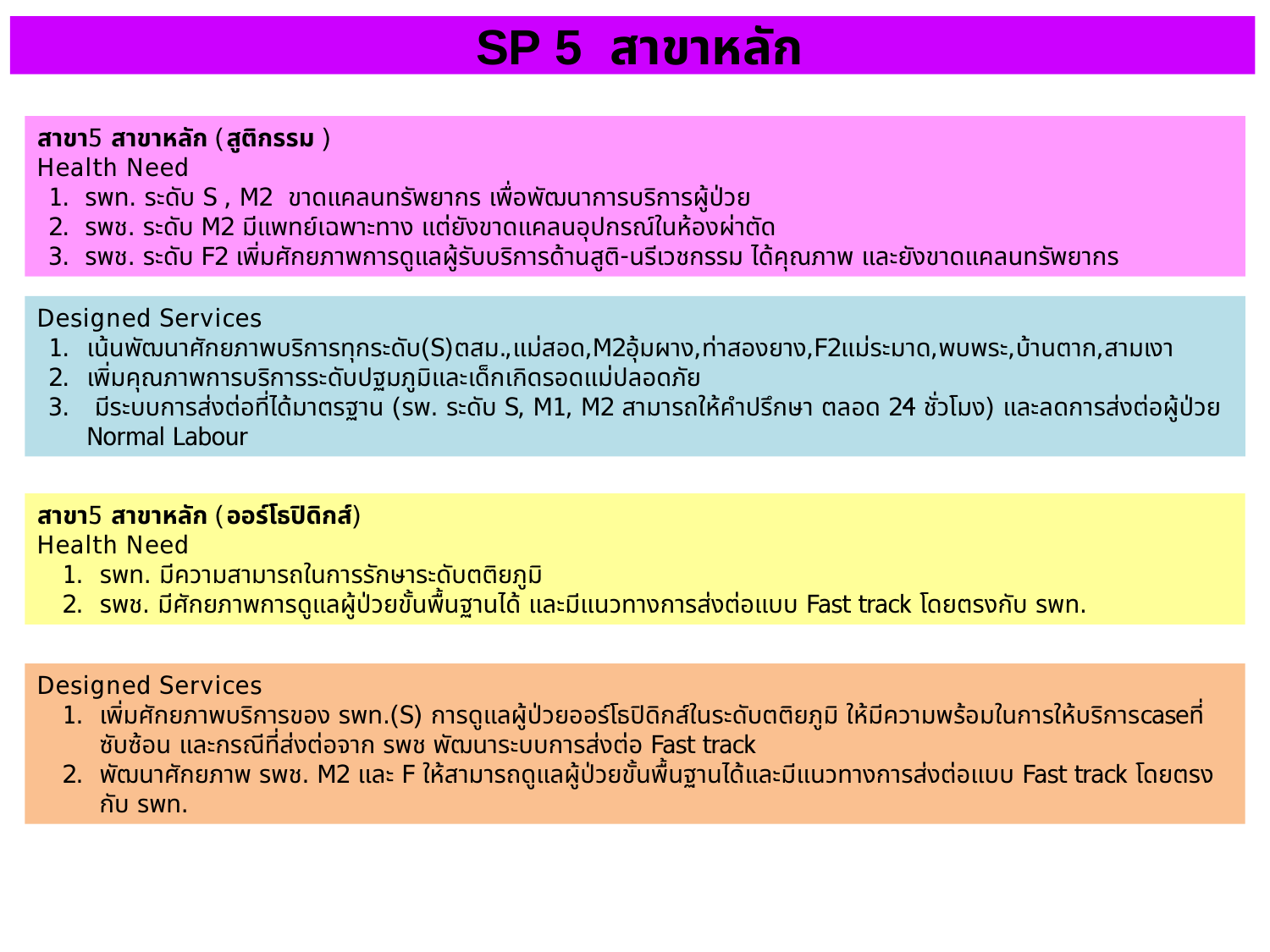

SP 5  สาขาหลัก
สาขา5 สาขาหลัก (สูติกรรม )
Health Need
รพท. ระดับ S , M2  ขาดแคลนทรัพยากร เพื่อพัฒนาการบริการผู้ป่วย
รพช. ระดับ M2 มีแพทย์เฉพาะทาง แต่ยังขาดแคลนอุปกรณ์ในห้องผ่าตัด
รพช. ระดับ F2 เพิ่มศักยภาพการดูแลผู้รับบริการด้านสูติ-นรีเวชกรรม ได้คุณภาพ และยังขาดแคลนทรัพยากร
Designed Services
เน้นพัฒนาศักยภาพบริการทุกระดับ(S)ตสม.,แม่สอด,M2อุ้มผาง,ท่าสองยาง,F2แม่ระมาด,พบพระ,บ้านตาก,สามเงา
เพิ่มคุณภาพการบริการระดับปฐมภูมิและเด็กเกิดรอดแม่ปลอดภัย
 มีระบบการส่งต่อที่ได้มาตรฐาน (รพ. ระดับ S, M1, M2 สามารถให้คำปรึกษา ตลอด 24 ชั่วโมง) และลดการส่งต่อผู้ป่วย Normal Labour
สาขา5 สาขาหลัก (ออร์โธปิดิกส์)
Health Need
รพท. มีความสามารถในการรักษาระดับตติยภูมิ
รพช. มีศักยภาพการดูแลผู้ป่วยขั้นพื้นฐานได้ และมีแนวทางการส่งต่อแบบ Fast track โดยตรงกับ รพท.
Designed Services
เพิ่มศักยภาพบริการของ รพท.(S) การดูแลผู้ป่วยออร์โธปิดิกส์ในระดับตติยภูมิ ให้มีความพร้อมในการให้บริการcaseที่ซับซ้อน และกรณีที่ส่งต่อจาก รพช พัฒนาระบบการส่งต่อ Fast track
พัฒนาศักยภาพ รพช. M2 และ F ให้สามารถดูแลผู้ป่วยขั้นพื้นฐานได้และมีแนวทางการส่งต่อแบบ Fast track โดยตรงกับ รพท.